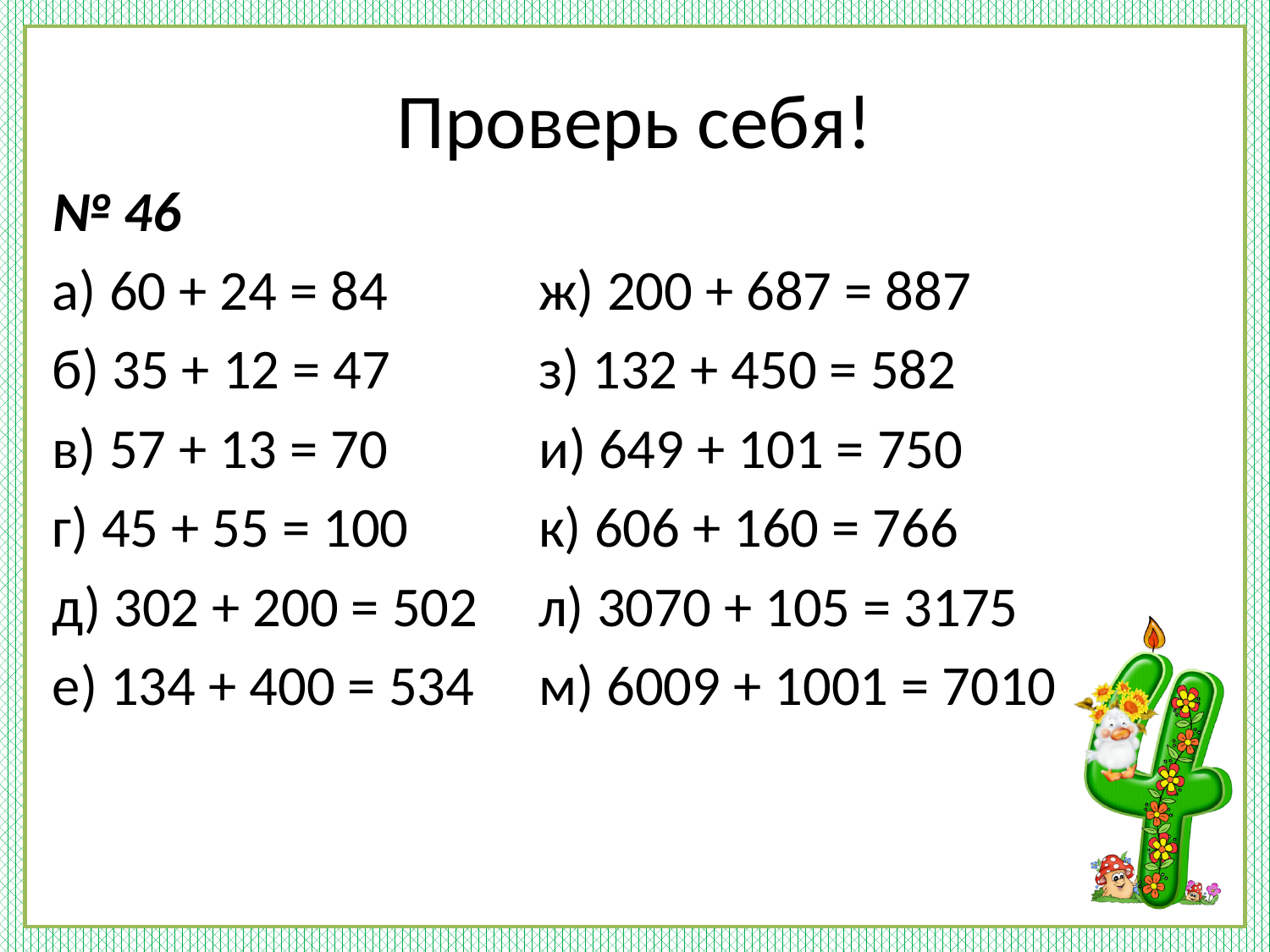

# Проверь себя!
№ 46
а) 60 + 24 = 84
б) 35 + 12 = 47
в) 57 + 13 = 70
г) 45 + 55 = 100
д) 302 + 200 = 502
е) 134 + 400 = 534

ж) 200 + 687 = 887
з) 132 + 450 = 582
и) 649 + 101 = 750
к) 606 + 160 = 766
л) 3070 + 105 = 3175
м) 6009 + 1001 = 7010